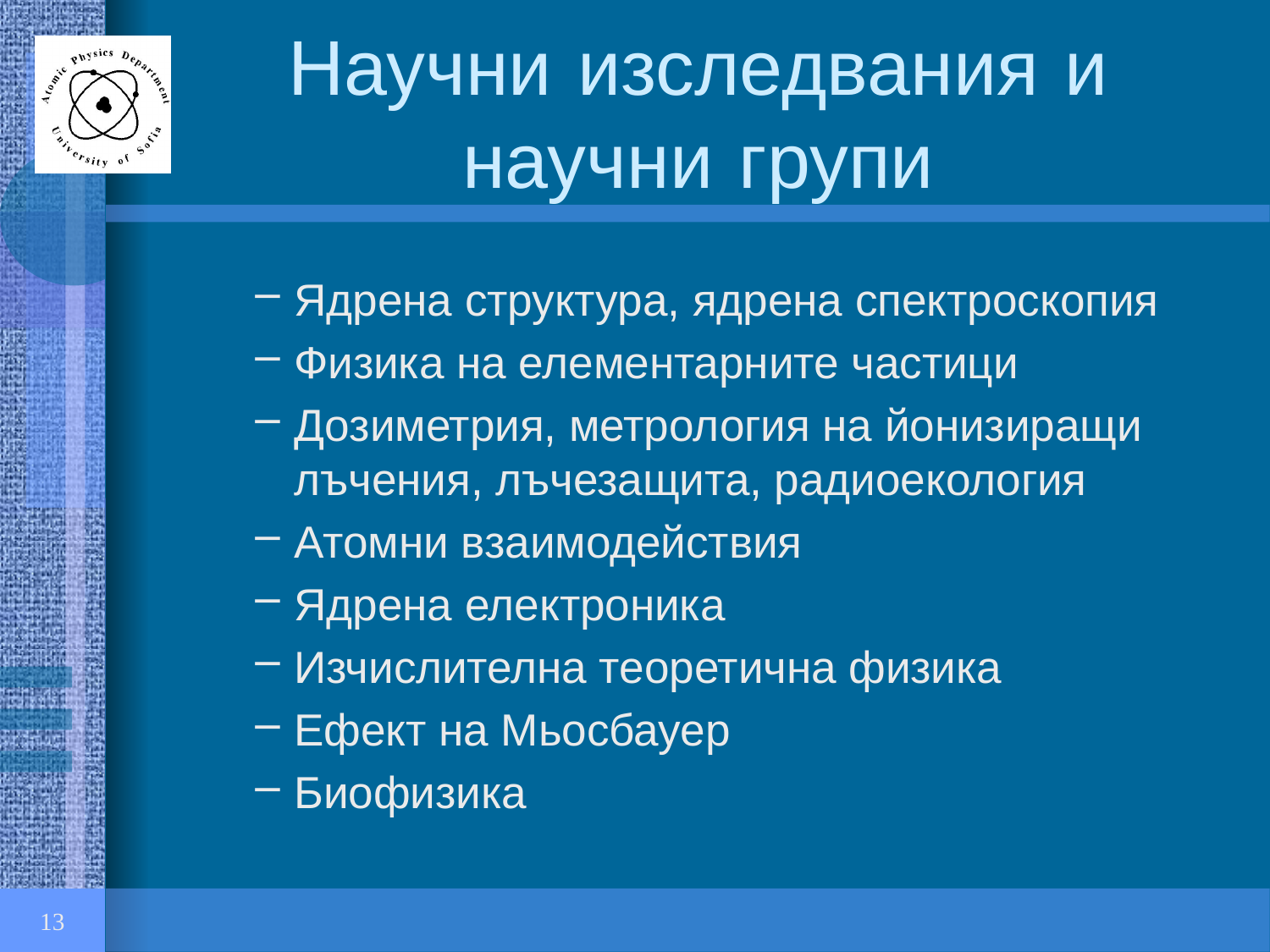

# Научни изследвания и научни групи
Ядрена структура, ядрена спектроскопия
Физика на елементарните частици
Дозиметрия, метрология на йонизиращи лъчения, лъчезащита, радиоекология
Атомни взаимодействия
Ядрена електроника
Изчислителна теоретична физика
Ефект на Мьосбауер
Биофизика
13